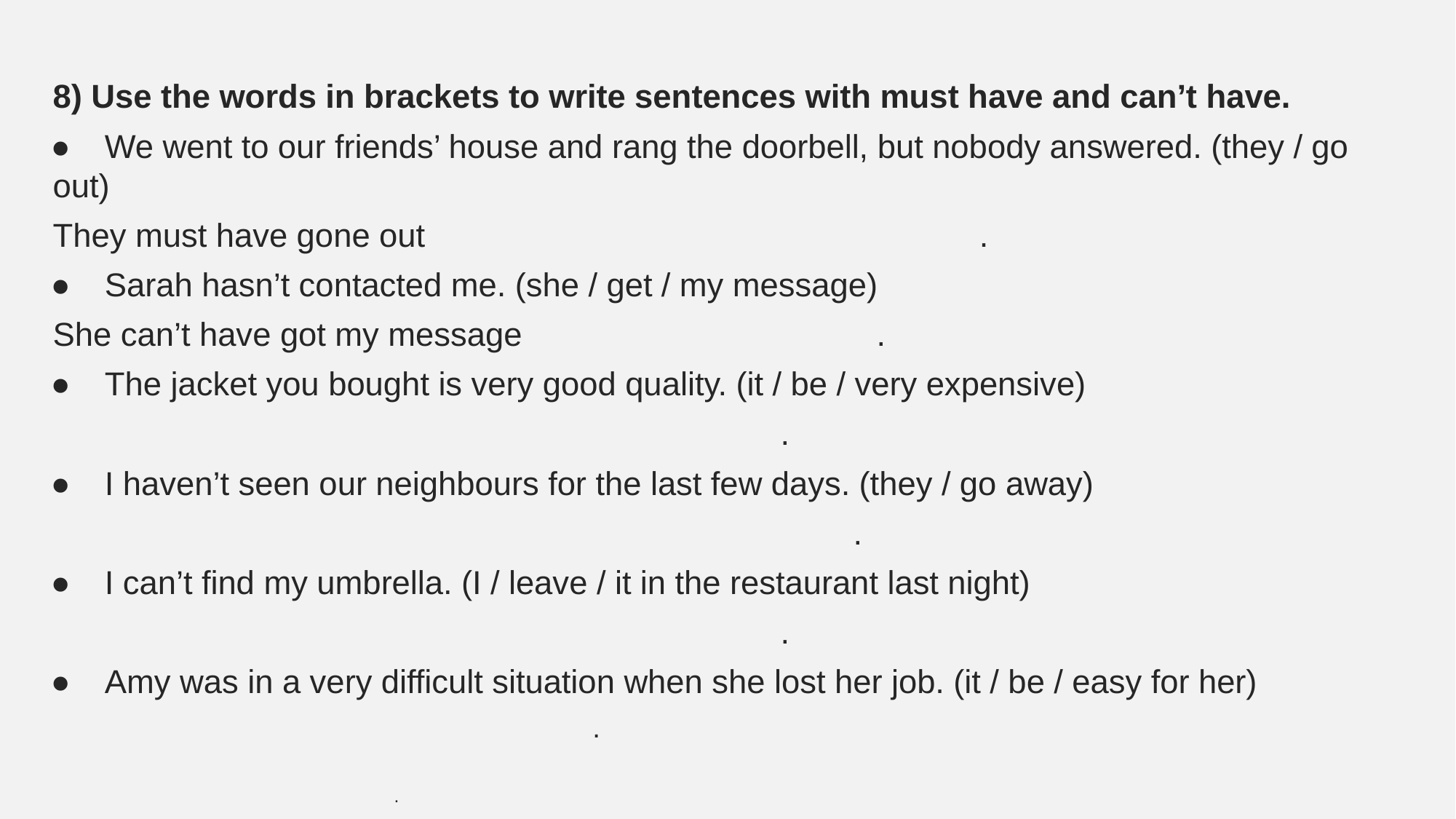

#
8) Use the words in brackets to write sentences with must have and can’t have.
⦁    We went to our friends’ house and rang the doorbell, but nobody answered. (they / go out)
They must have gone out                                                             .
⦁    Sarah hasn’t contacted me. (she / get / my message)
She can’t have got my message                                       .
⦁    The jacket you bought is very good quality. (it / be / very expensive)
                                                                                .
⦁    I haven’t seen our neighbours for the last few days. (they / go away)
                                                                                        .
⦁    I can’t find my umbrella. (I / leave / it in the restaurant last night)
                                                                                .
⦁    Amy was in a very difficult situation when she lost her job. (it / be / easy for her)
                                                                     .

                                                                   .